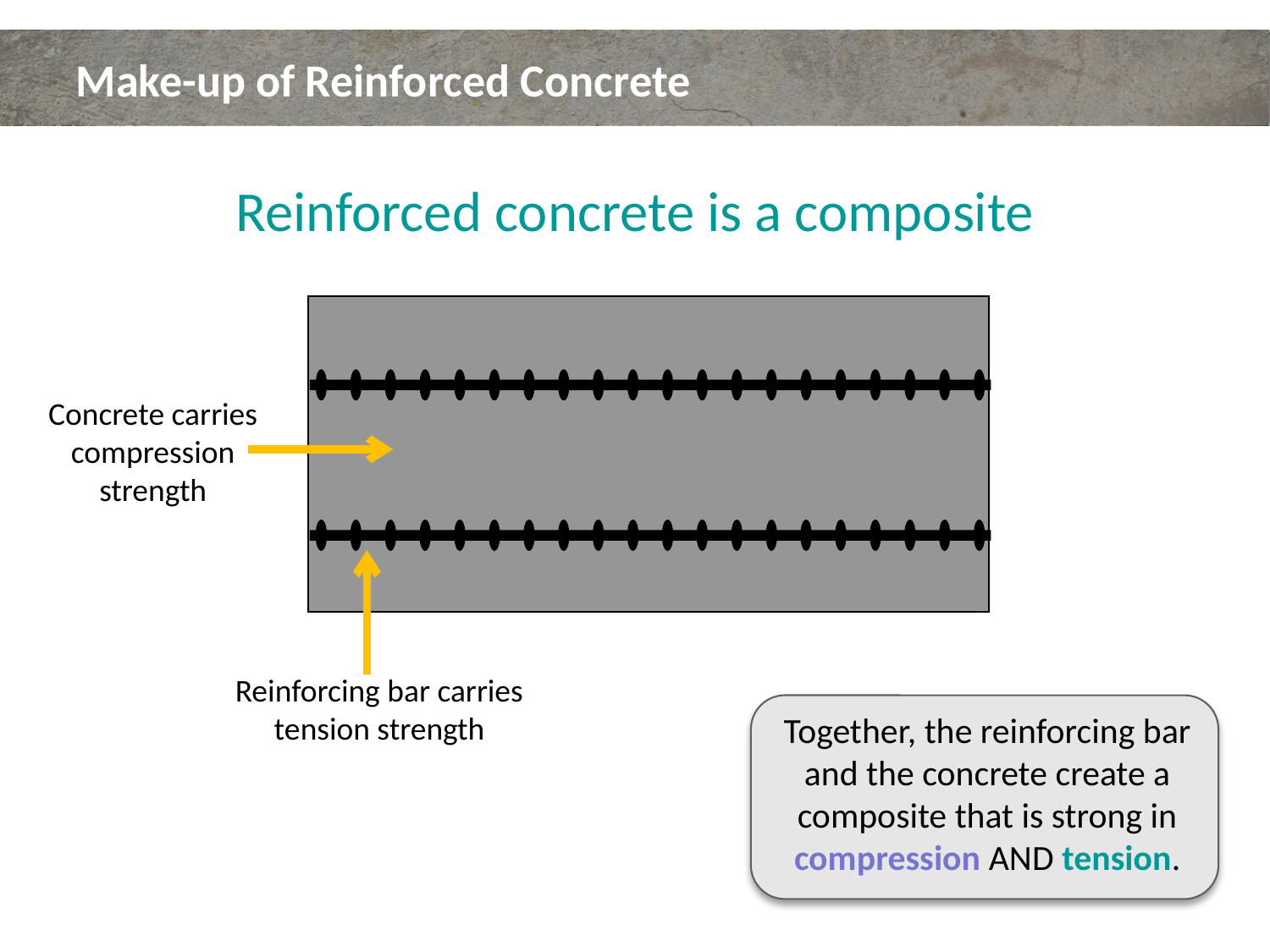

# Make-up of Reinforced Concrete
Reinforced concrete is a composite

Concrete carries compression strength
Reinforcing bar carries tension strength

Together, the reinforcing bar and the concrete create a composite that is strong in compression AND tension.